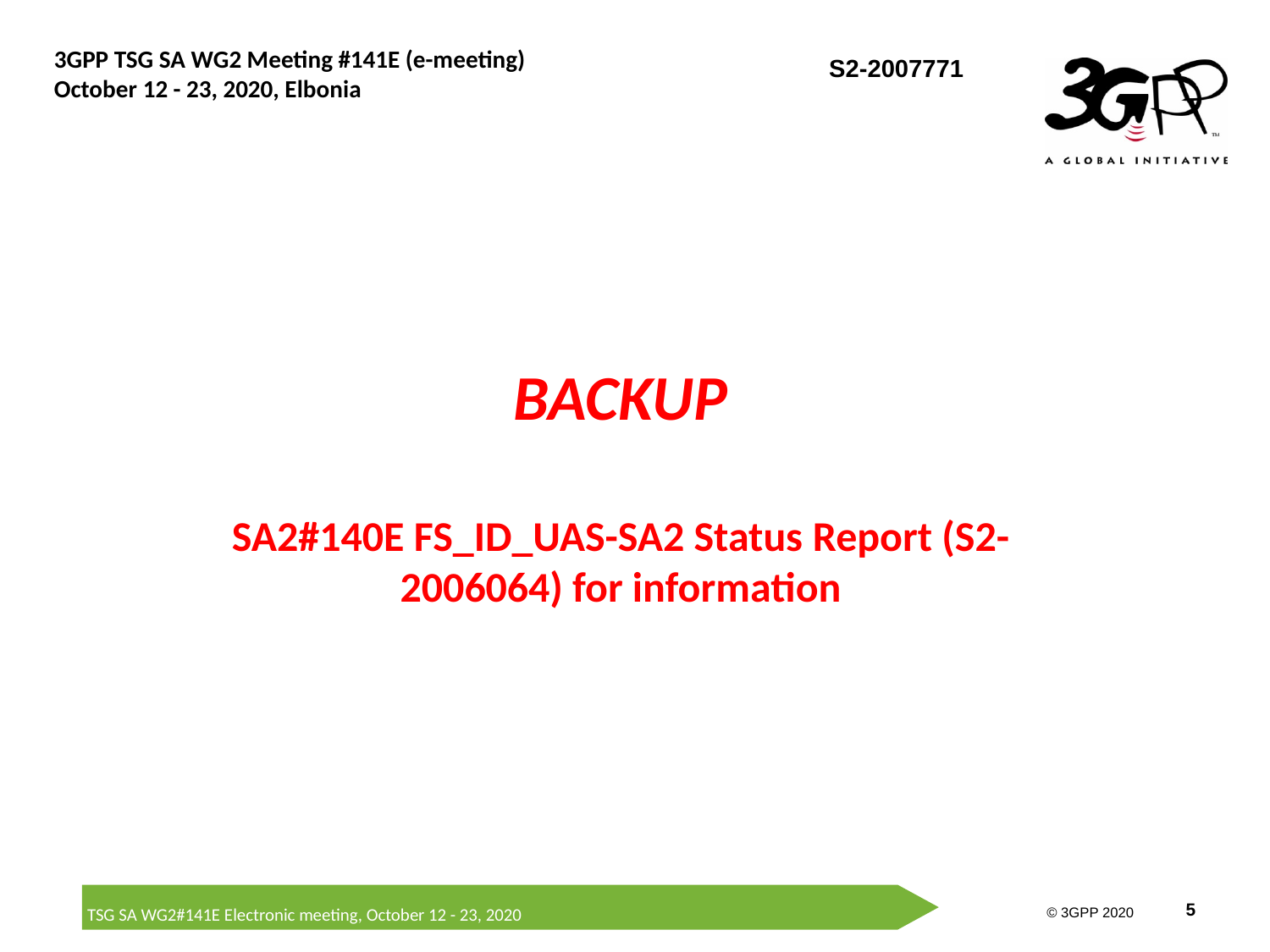

# BACKUP SA2#140E FS_ID_UAS-SA2 Status Report (S2-2006064) for information